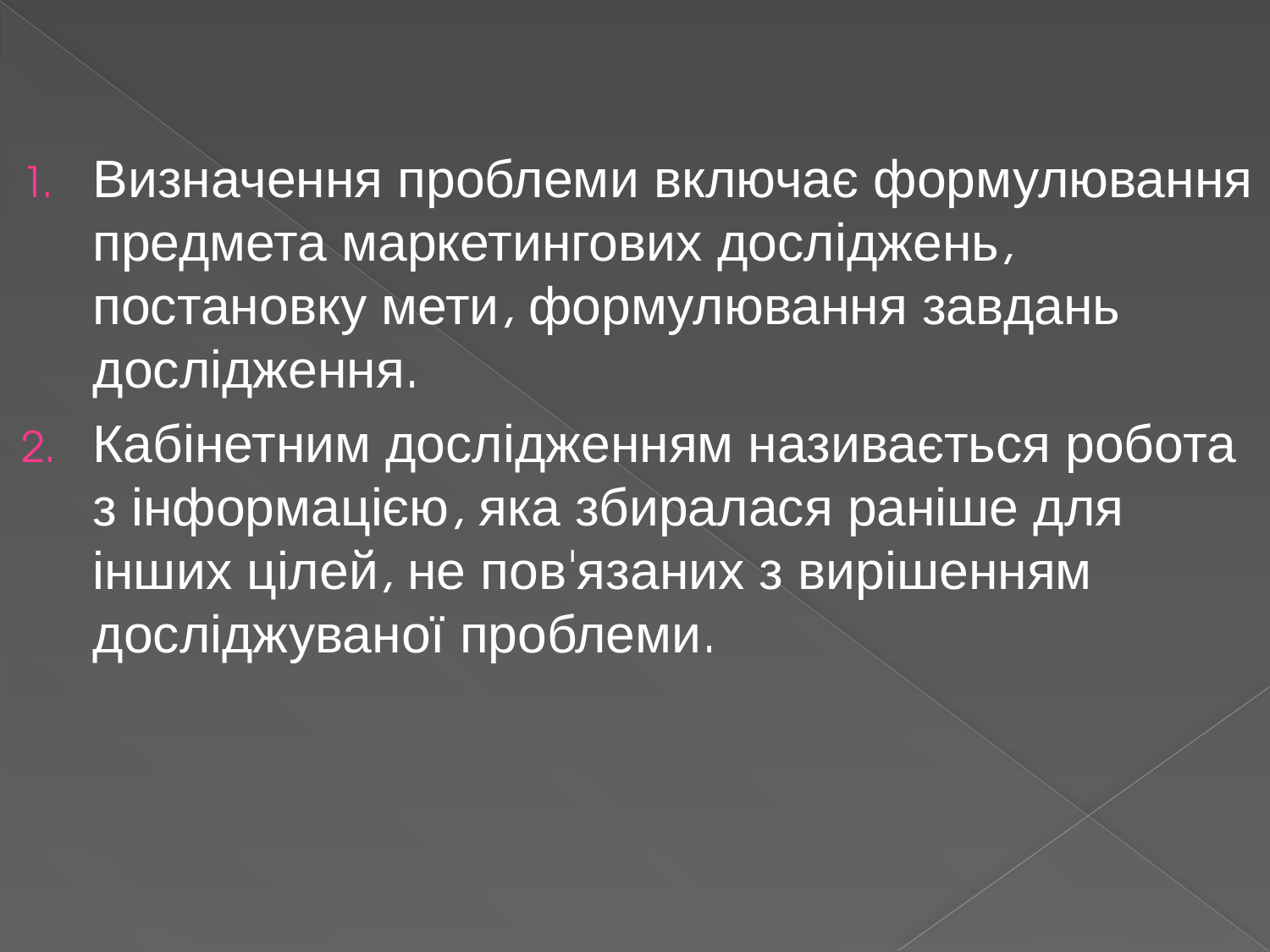

Визначення проблеми включає формулювання предмета маркетингових досліджень, постановку мети, формулювання завдань дослідження.
Кабінетним дослідженням називається робота з інформацією, яка збиралася раніше для інших цілей, не пов'язаних з вирішенням досліджуваної проблеми.